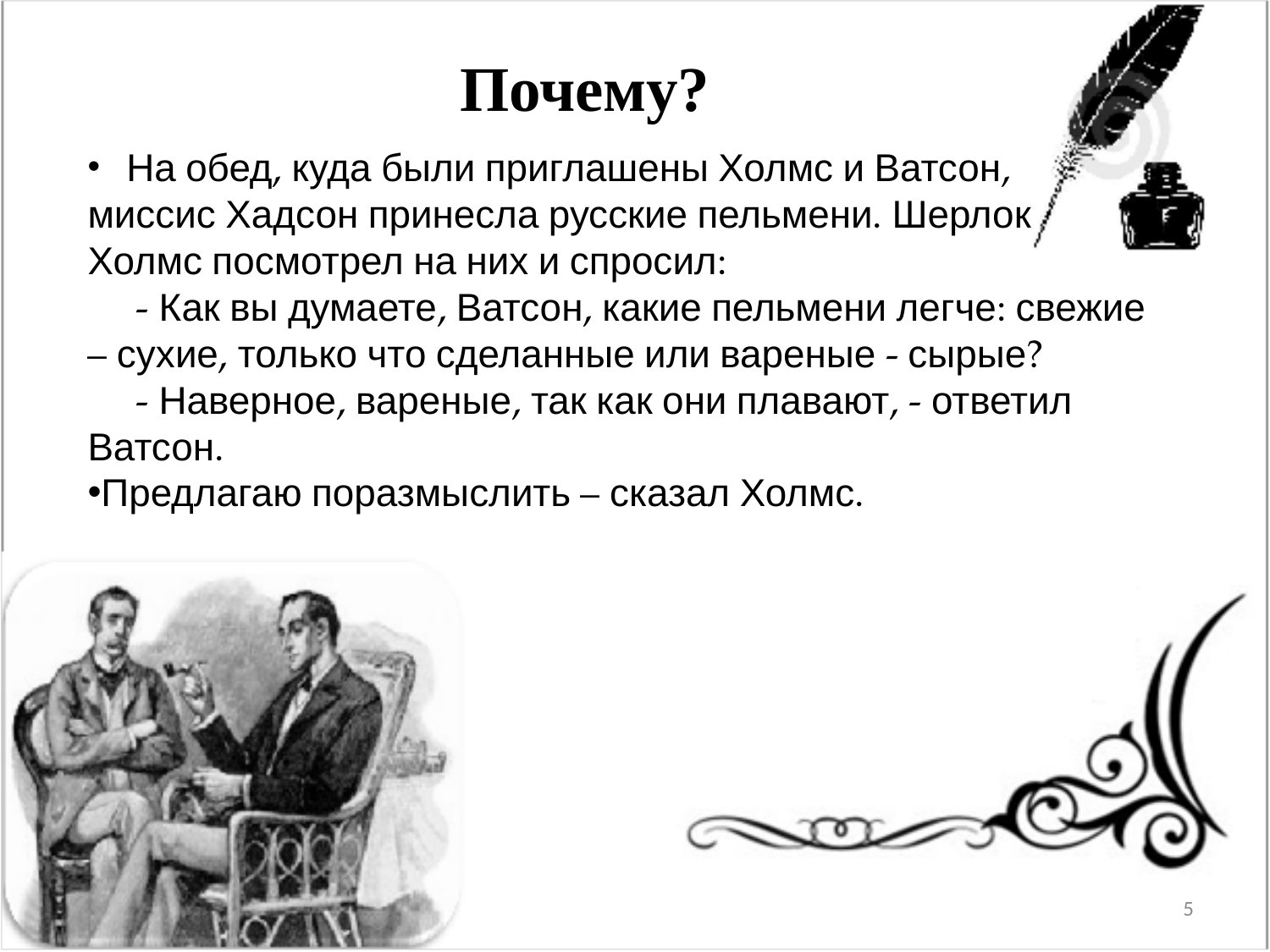

# Почему?
   На обед, куда были приглашены Холмс и Ватсон,  миссис Хадсон принесла русские пельмени. Шерлок Холмс посмотрел на них и спросил:
     - Как вы думаете, Ватсон, какие пельмени легче: свежие – сухие, только что сделанные или вареные - сырые?
     - Наверное, вареные, так как они плавают, - ответил Ватсон.
Предлагаю поразмыслить – сказал Холмс.

5